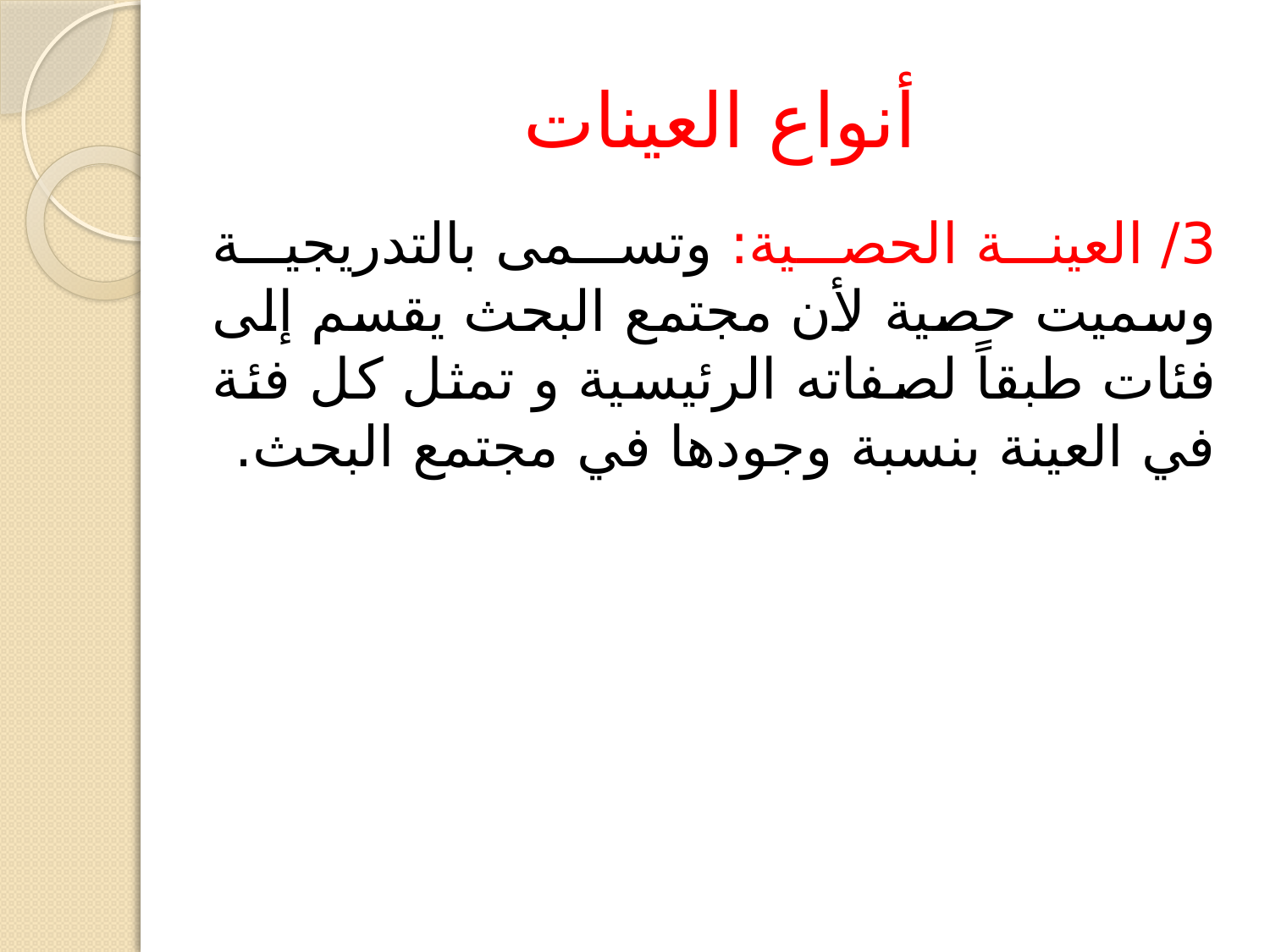

# أنواع العينات
3/ العينة الحصية: وتسمى بالتدريجية وسميت حصية لأن مجتمع البحث يقسم إلى فئات طبقاً لصفاته الرئيسية و تمثل كل فئة في العينة بنسبة وجودها في مجتمع البحث.